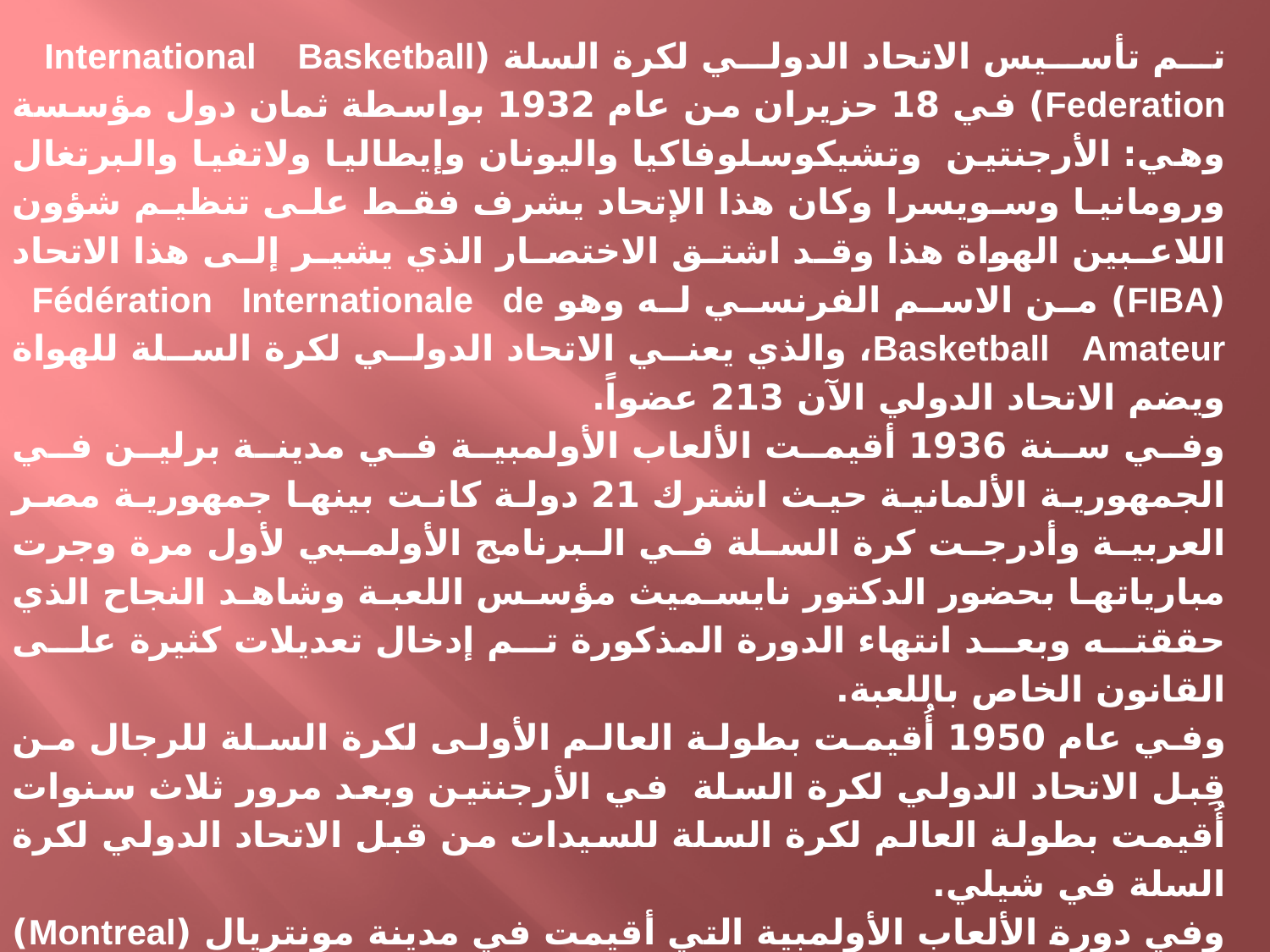

تم تأسيس الاتحاد الدولي لكرة السلة (International Basketball Federation) في 18 حزيران من عام 1932 بواسطة ثمان دول مؤسسة وهي: الأرجنتين  وتشيكوسلوفاكيا واليونان وإيطاليا ولاتفيا والبرتغال ورومانيا وسويسرا وكان هذا الإتحاد يشرف فقط على تنظيم شؤون اللاعبين الهواة هذا وقد اشتق الاختصار الذي يشير إلى هذا الاتحاد (FIBA) من الاسم الفرنسي له وهو Fédération Internationale de Basketball Amateur، والذي يعني الاتحاد الدولي لكرة السلة للهواة ويضم الاتحاد الدولي الآن 213 عضواً.
وفي سنة 1936 أقيمت الألعاب الأولمبية في مدينة برلين في الجمهورية الألمانية حيث اشترك 21 دولة كانت بينها جمهورية مصر العربية وأدرجت كرة السلة في البرنامج الأولمبي لأول مرة وجرت مبارياتها بحضور الدكتور نايسميث مؤسس اللعبة وشاهد النجاح الذي حققته وبعد انتهاء الدورة المذكورة تم إدخال تعديلات كثيرة على القانون الخاص باللعبة.
وفي عام 1950 أُقيمت بطولة العالم الأولى لكرة السلة للرجال من قِبل الاتحاد الدولي لكرة السلة  في الأرجنتين وبعد مرور ثلاث سنوات أُقيمت بطولة العالم لكرة السلة للسيدات من قبل الاتحاد الدولي لكرة السلة في شيلي.
وفي دورة الألعاب الأولمبية التي أقيمت في مدينة مونتريال (Montreal) بكندا في عام 1976 تم إدخال كرة السلة للسيدات ضمن المنافسات الاولمبية.